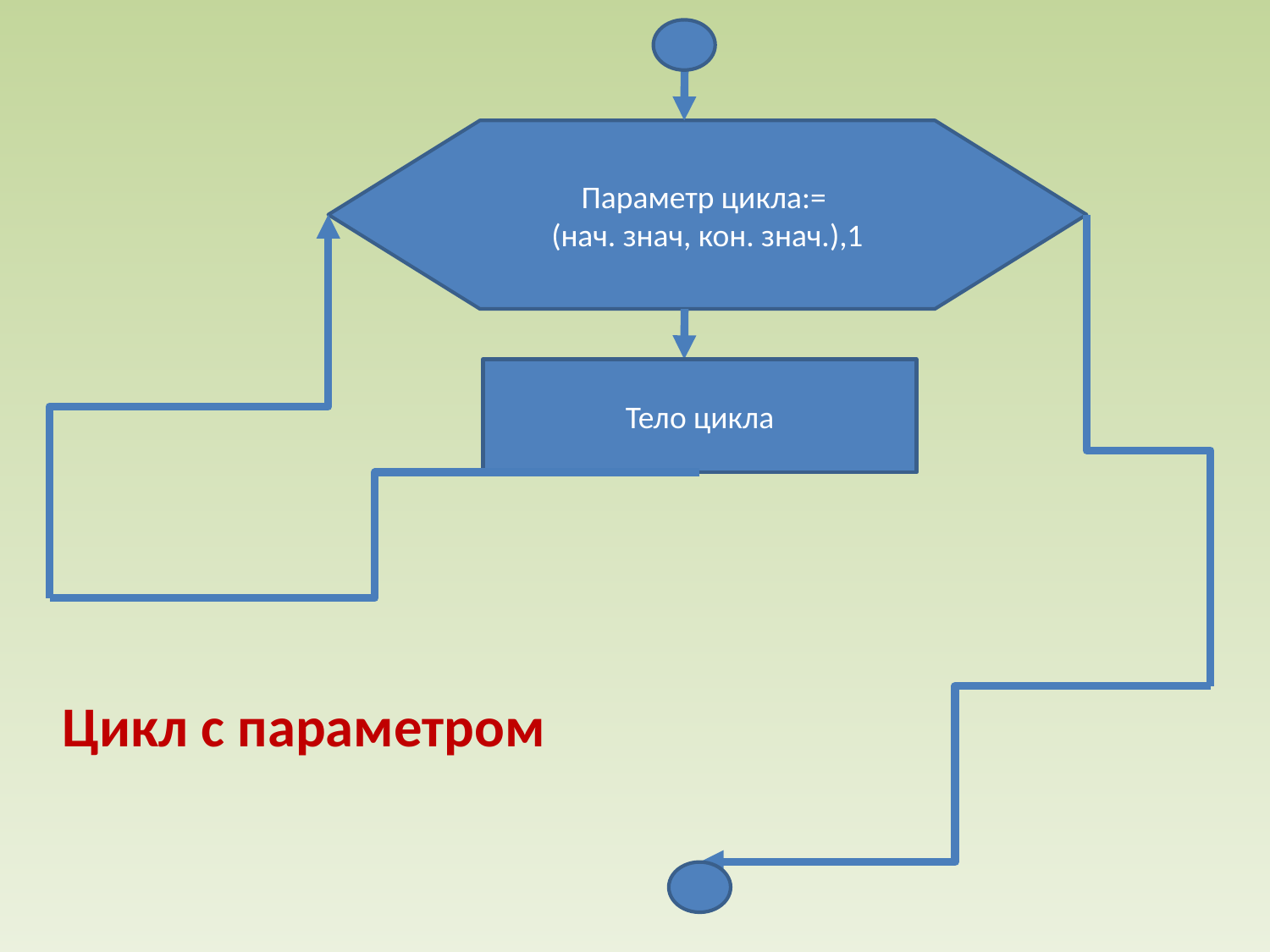

Параметр цикла:=
(нач. знач, кон. знач.),1
Тело цикла

Цикл с параметром